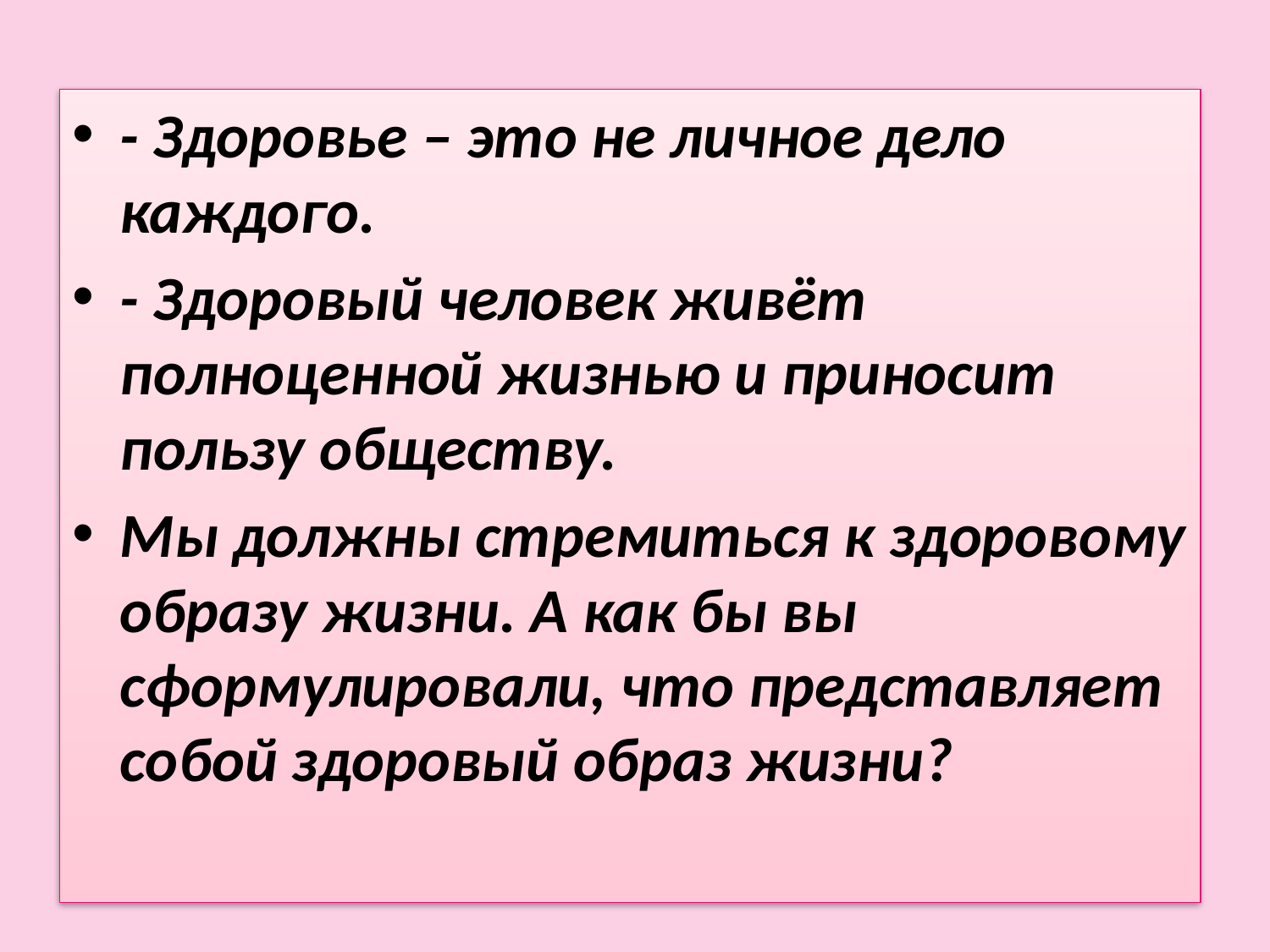

#
- Здоровье – это не личное дело каждого.
- Здоровый человек живёт полноценной жизнью и приносит пользу обществу.
Мы должны стремиться к здоровому образу жизни. А как бы вы сформулировали, что представляет собой здоровый образ жизни?